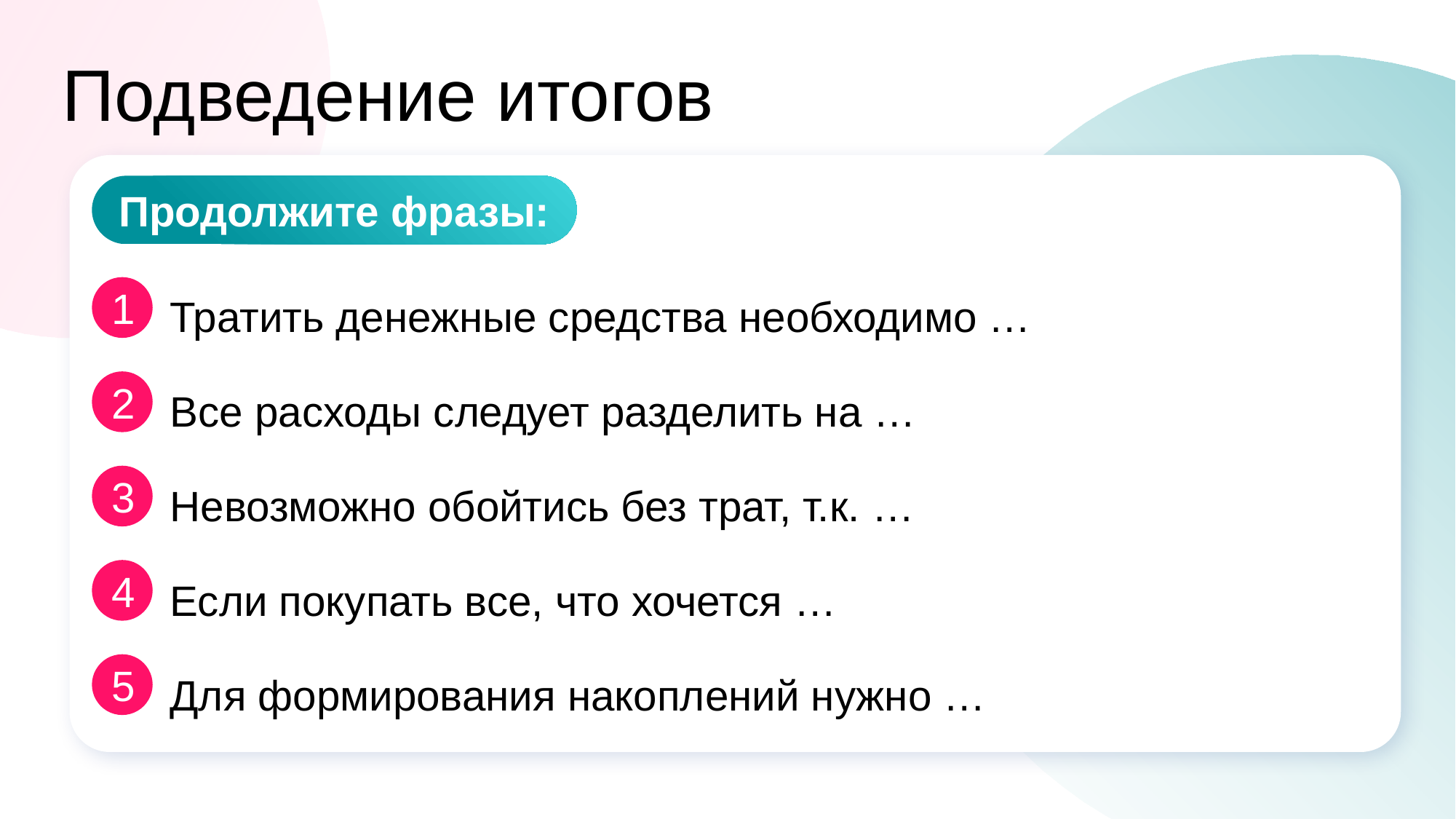

Подведение итогов

Продолжите фразы:
Тратить денежные средства необходимо …
Все расходы следует разделить на …
Невозможно обойтись без трат, т.к. …
Если покупать все, что хочется …
Для формирования накоплений нужно …
1
2
3
4
5